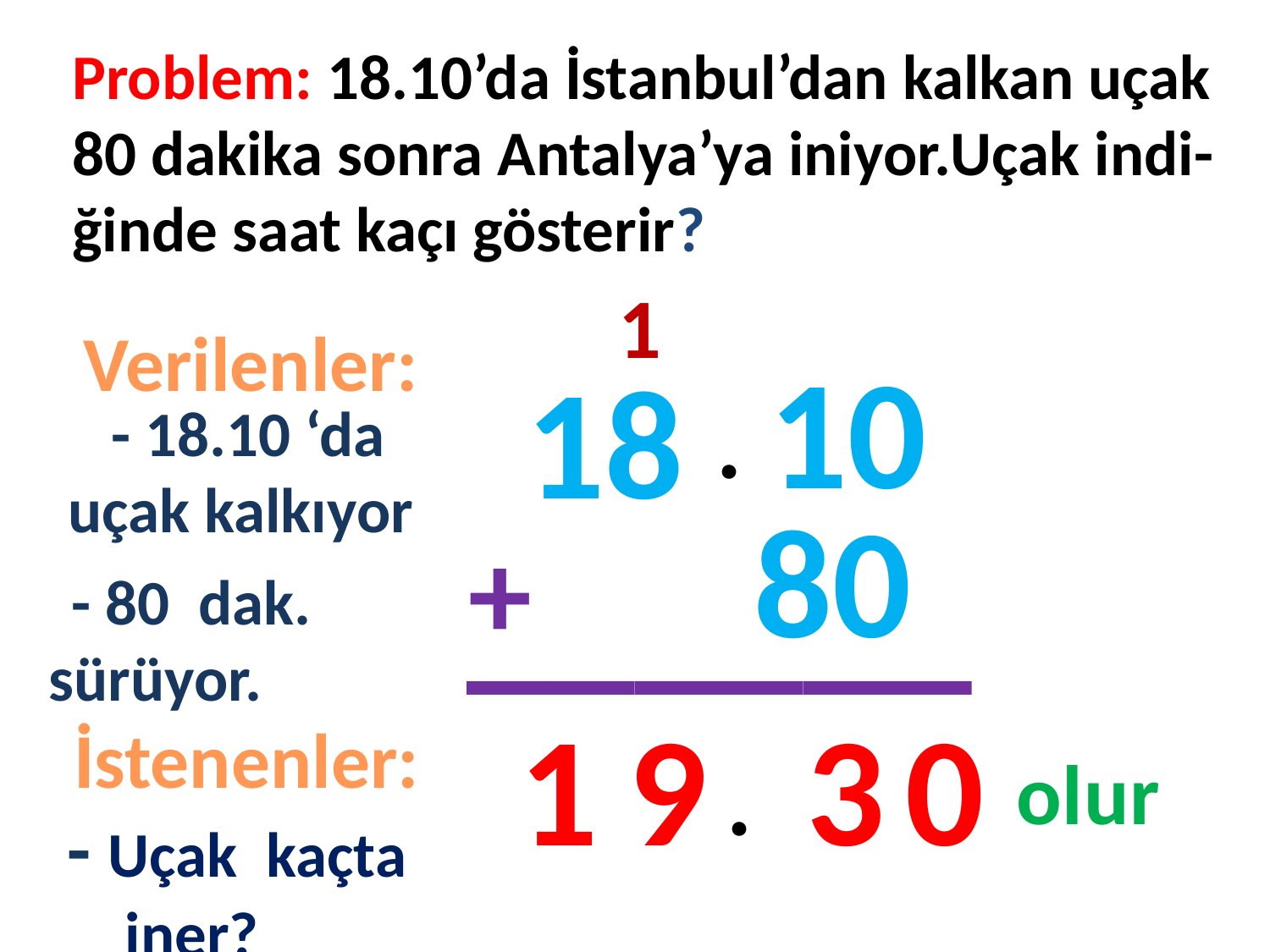

Problem: 18.10’da İstanbul’dan kalkan uçak
80 dakika sonra Antalya’ya iniyor.Uçak indi-ğinde saat kaçı gösterir?
1
#
Verilenler:

10
18
.
- 18.10 ‘da uçak kalkıyor

80
______

+
- 80  dak.  sürüyor.
1
9
3
0
İstenenler:
.
olur
 - Uçak  kaçta iner?